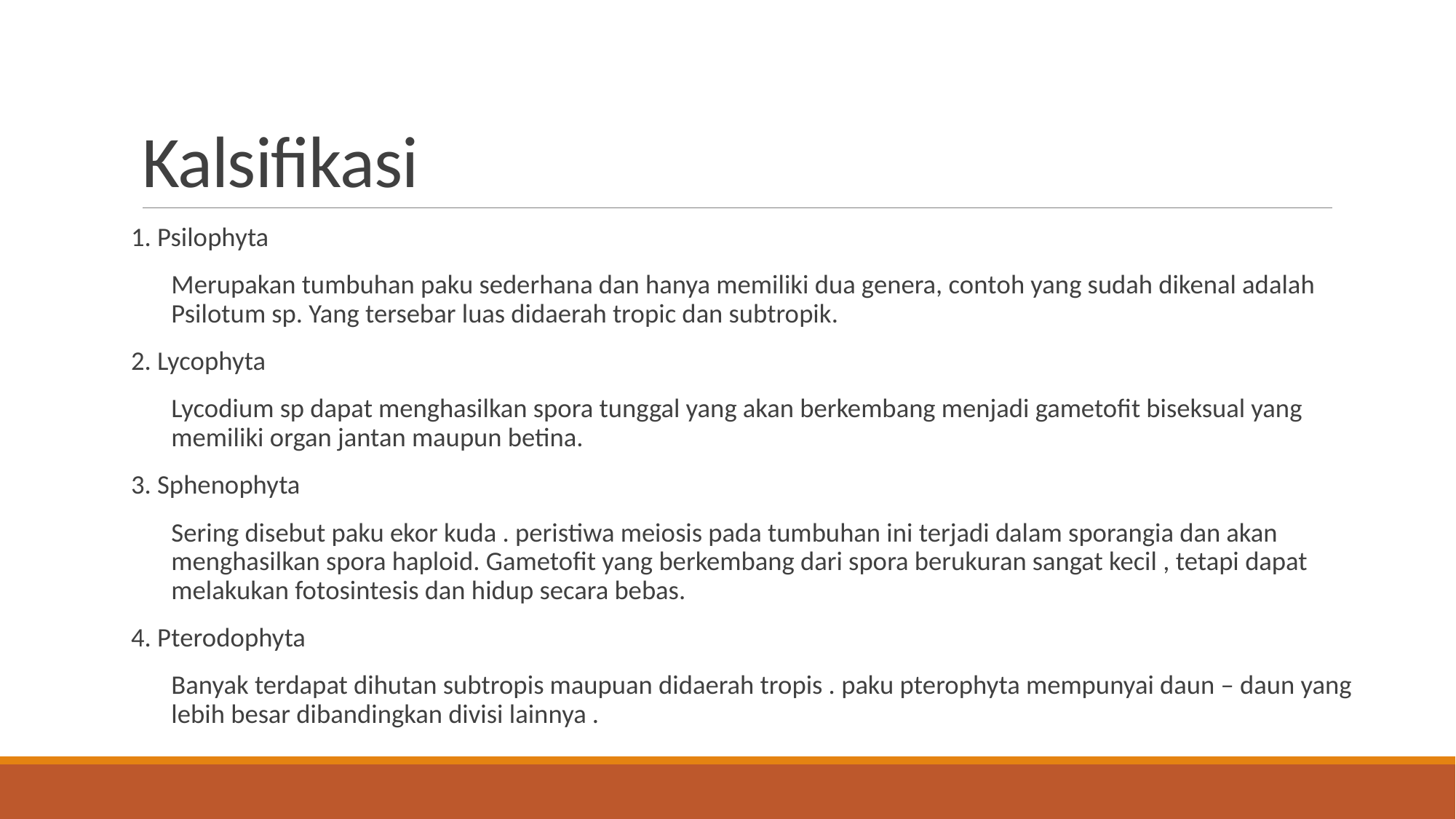

# Kalsifikasi
1. Psilophyta
Merupakan tumbuhan paku sederhana dan hanya memiliki dua genera, contoh yang sudah dikenal adalah Psilotum sp. Yang tersebar luas didaerah tropic dan subtropik.
2. Lycophyta
Lycodium sp dapat menghasilkan spora tunggal yang akan berkembang menjadi gametofit biseksual yang memiliki organ jantan maupun betina.
3. Sphenophyta
Sering disebut paku ekor kuda . peristiwa meiosis pada tumbuhan ini terjadi dalam sporangia dan akan menghasilkan spora haploid. Gametofit yang berkembang dari spora berukuran sangat kecil , tetapi dapat melakukan fotosintesis dan hidup secara bebas.
4. Pterodophyta
Banyak terdapat dihutan subtropis maupuan didaerah tropis . paku pterophyta mempunyai daun – daun yang lebih besar dibandingkan divisi lainnya .